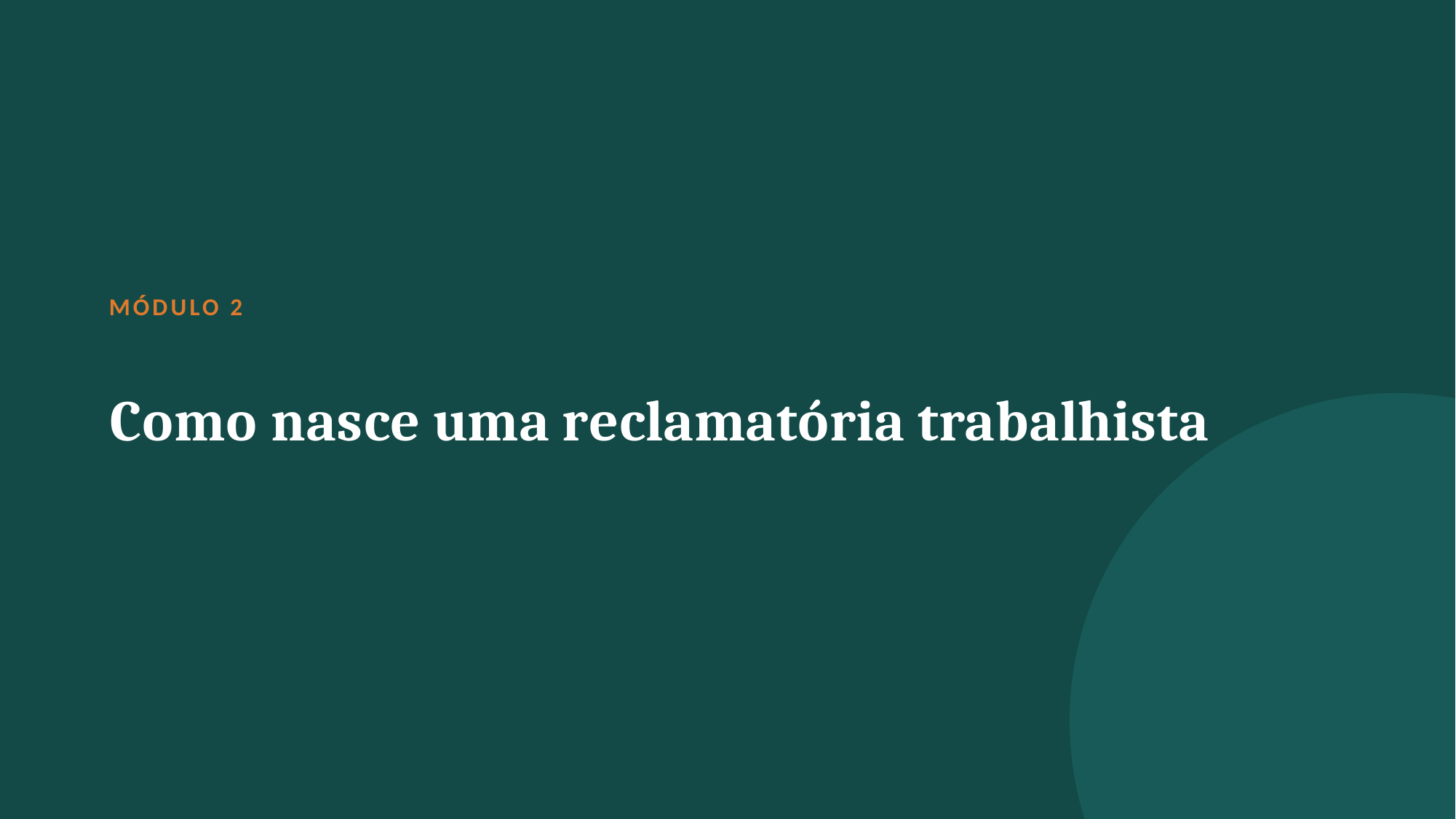

MÓDULO 2
Como nasce uma reclamatória trabalhista